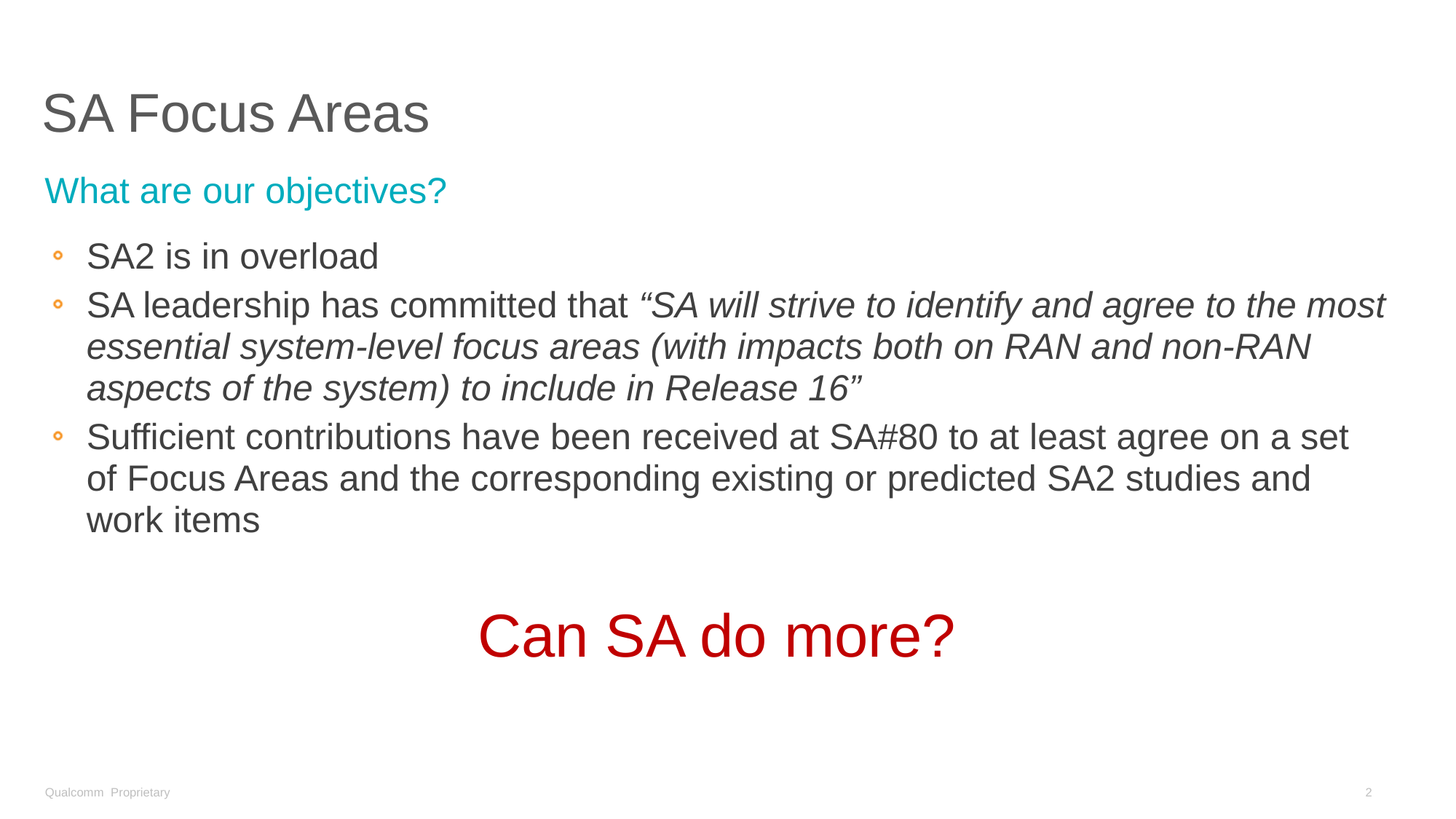

# SA Focus Areas
What are our objectives?
SA2 is in overload
SA leadership has committed that “SA will strive to identify and agree to the most essential system-level focus areas (with impacts both on RAN and non-RAN aspects of the system) to include in Release 16”
Sufficient contributions have been received at SA#80 to at least agree on a set of Focus Areas and the corresponding existing or predicted SA2 studies and work items

Can SA do more?